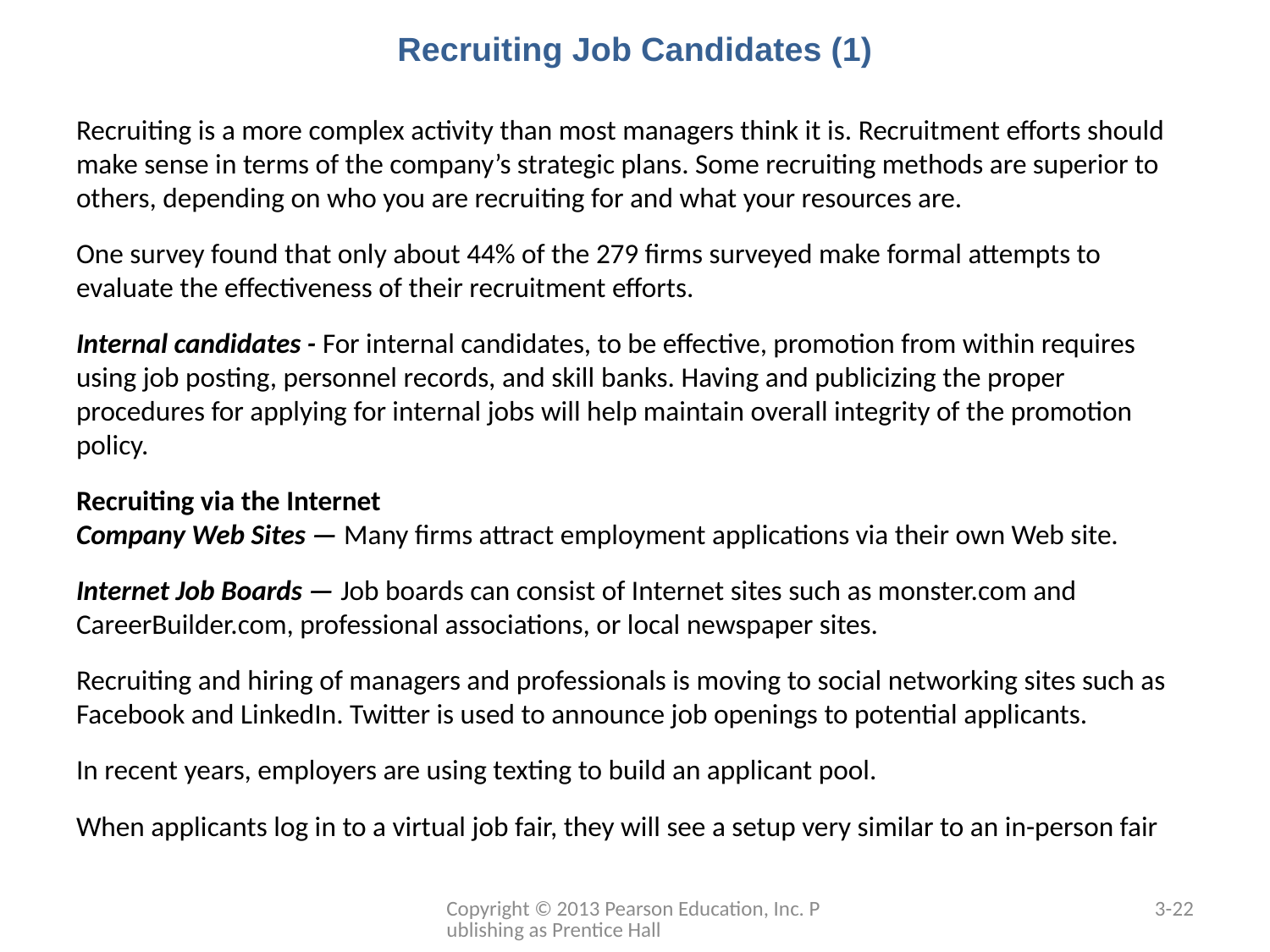

# Recruiting Job Candidates (1)
Recruiting is a more complex activity than most managers think it is. Recruitment efforts should make sense in terms of the company’s strategic plans. Some recruiting methods are superior to others, depending on who you are recruiting for and what your resources are.

One survey found that only about 44% of the 279 firms surveyed make formal attempts to evaluate the effectiveness of their recruitment efforts.

Internal candidates - For internal candidates, to be effective, promotion from within requires using job posting, personnel records, and skill banks. Having and publicizing the proper procedures for applying for internal jobs will help maintain overall integrity of the promotion policy.

Recruiting via the Internet
Company Web Sites — Many firms attract employment applications via their own Web site.

Internet Job Boards — Job boards can consist of Internet sites such as monster.com and CareerBuilder.com, professional associations, or local newspaper sites.

Recruiting and hiring of managers and professionals is moving to social networking sites such as Facebook and LinkedIn. Twitter is used to announce job openings to potential applicants.

In recent years, employers are using texting to build an applicant pool.

When applicants log in to a virtual job fair, they will see a setup very similar to an in-person fair
Copyright © 2013 Pearson Education, Inc. Publishing as Prentice Hall
3-22